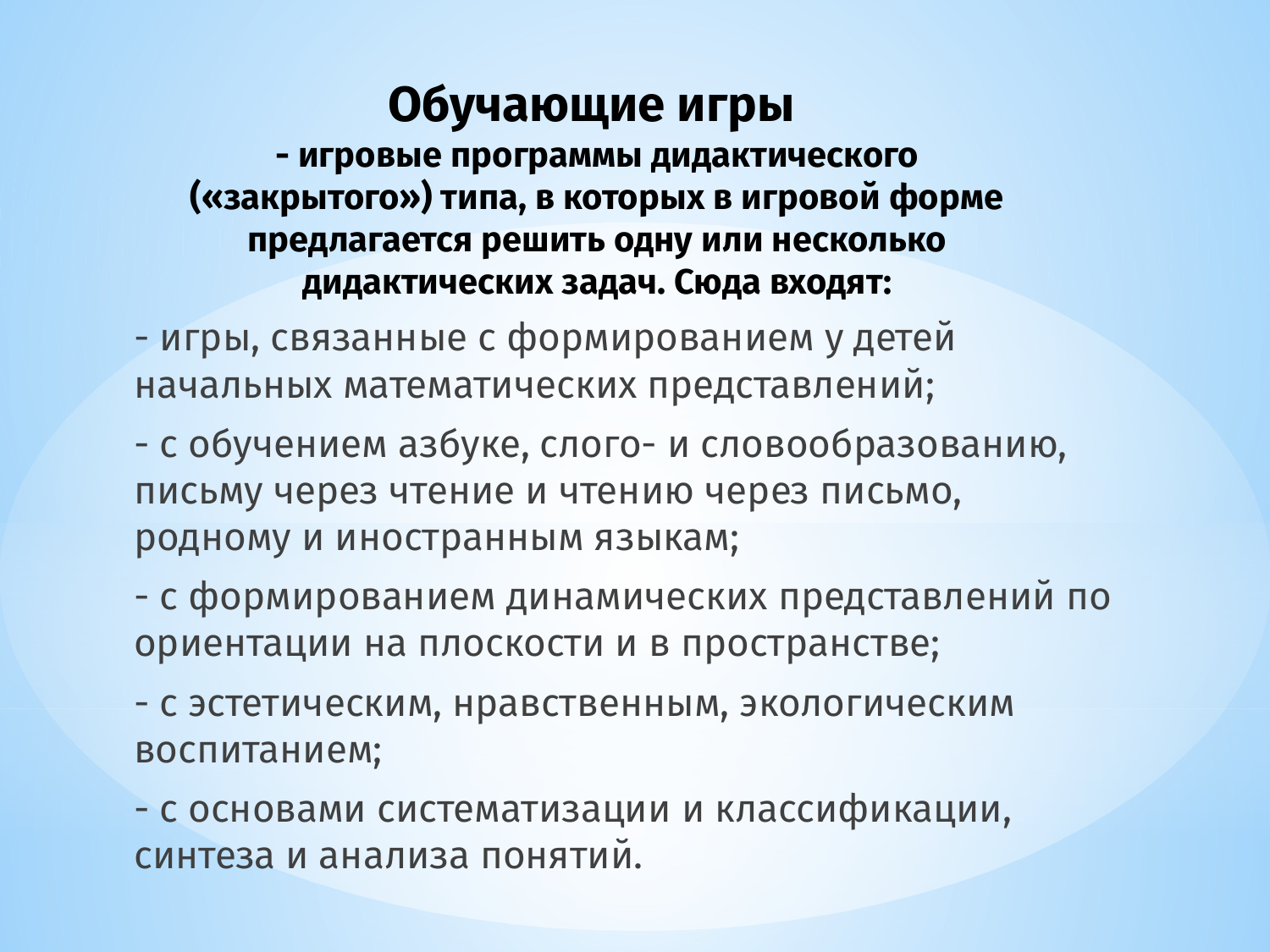

# Обучающие игры - игровые программы дидактического («закрытого») типа, в которых в игровой форме предлагается решить одну или несколько дидактических задач. Сюда входят:
- игры, связанные с формированием у детей начальных математических представлений;
- с обучением азбуке, слого- и словообразованию, письму через чтение и чтению через письмо,  родному и иностранным языкам;
- с формированием динамических представлений по ориентации на плоскости и в пространстве;
- с эстетическим, нравственным, экологическим воспитанием;
- с основами систематизации и классификации, синтеза и анализа понятий.